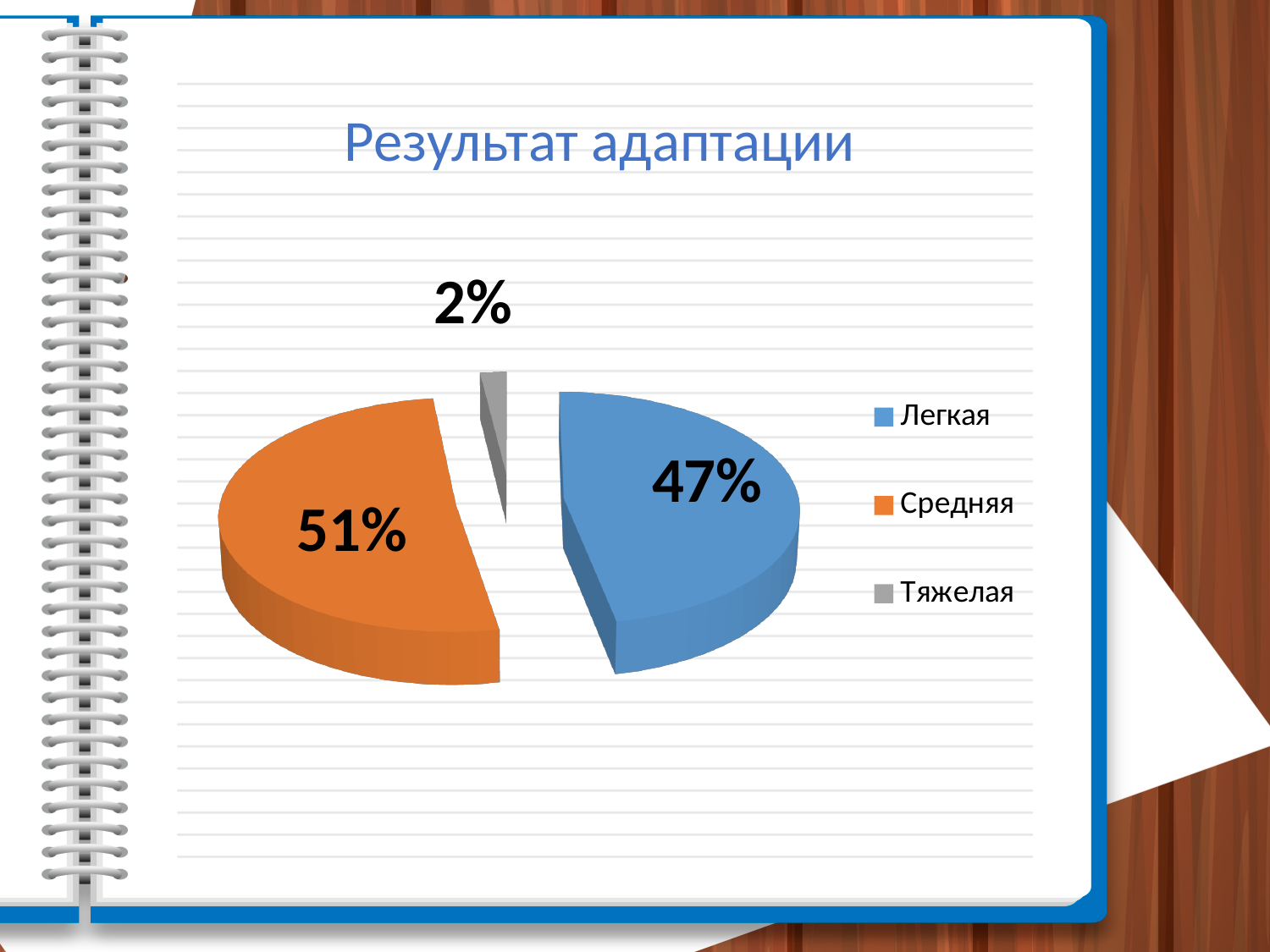

# Результат адаптации

[unsupported chart]

2%
47%
51%